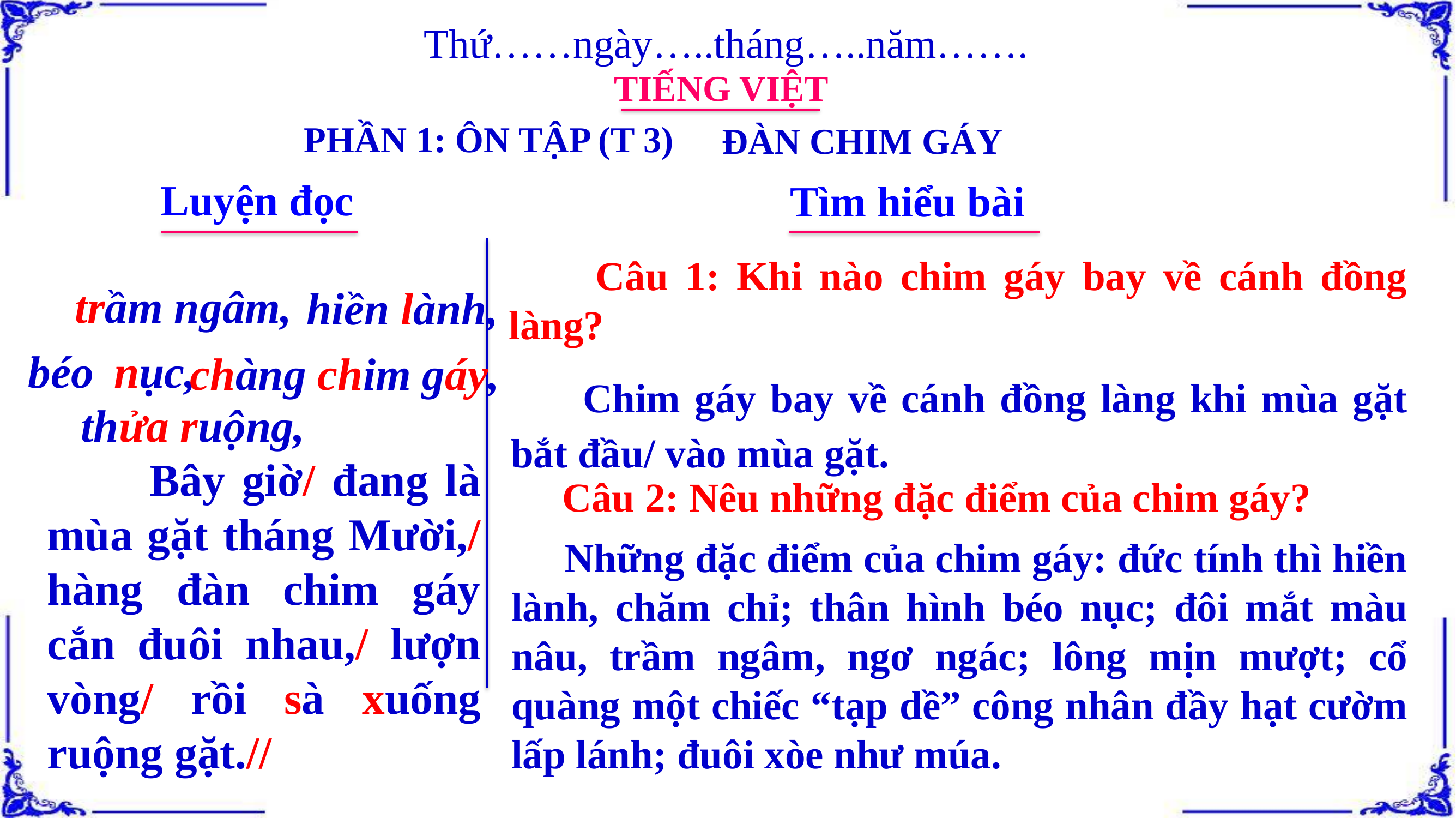

Thứ……ngày…..tháng…..năm…….
TIẾNG VIỆT
PHẦN 1: ÔN TẬP (T 3)
ĐÀN CHIM GÁY
Luyện đọc
Tìm hiểu bài
     Câu 1: Khi nào chim gáy bay về cánh đồng làng?
trầm ngâm,
hiền lành,
béo nục,
chàng chim gáy,
     Chim gáy bay về cánh đồng làng khi mùa gặt bắt đầu/ vào mùa gặt.
thửa ruộng,
      Bây giờ/ đang là mùa gặt tháng Mười,/ hàng đàn chim gáy cắn đuôi nhau,/ lượn vòng/ rồi sà xuống ruộng gặt.//
     Câu 2: Nêu những đặc điểm của chim gáy?
     Những đặc điểm của chim gáy: đức tính thì hiền lành, chăm chỉ; thân hình béo nục; đôi mắt màu nâu, trầm ngâm, ngơ ngác; lông mịn mượt; cổ quàng một chiếc “tạp dề” công nhân đầy hạt cườm lấp lánh; đuôi xòe như múa.